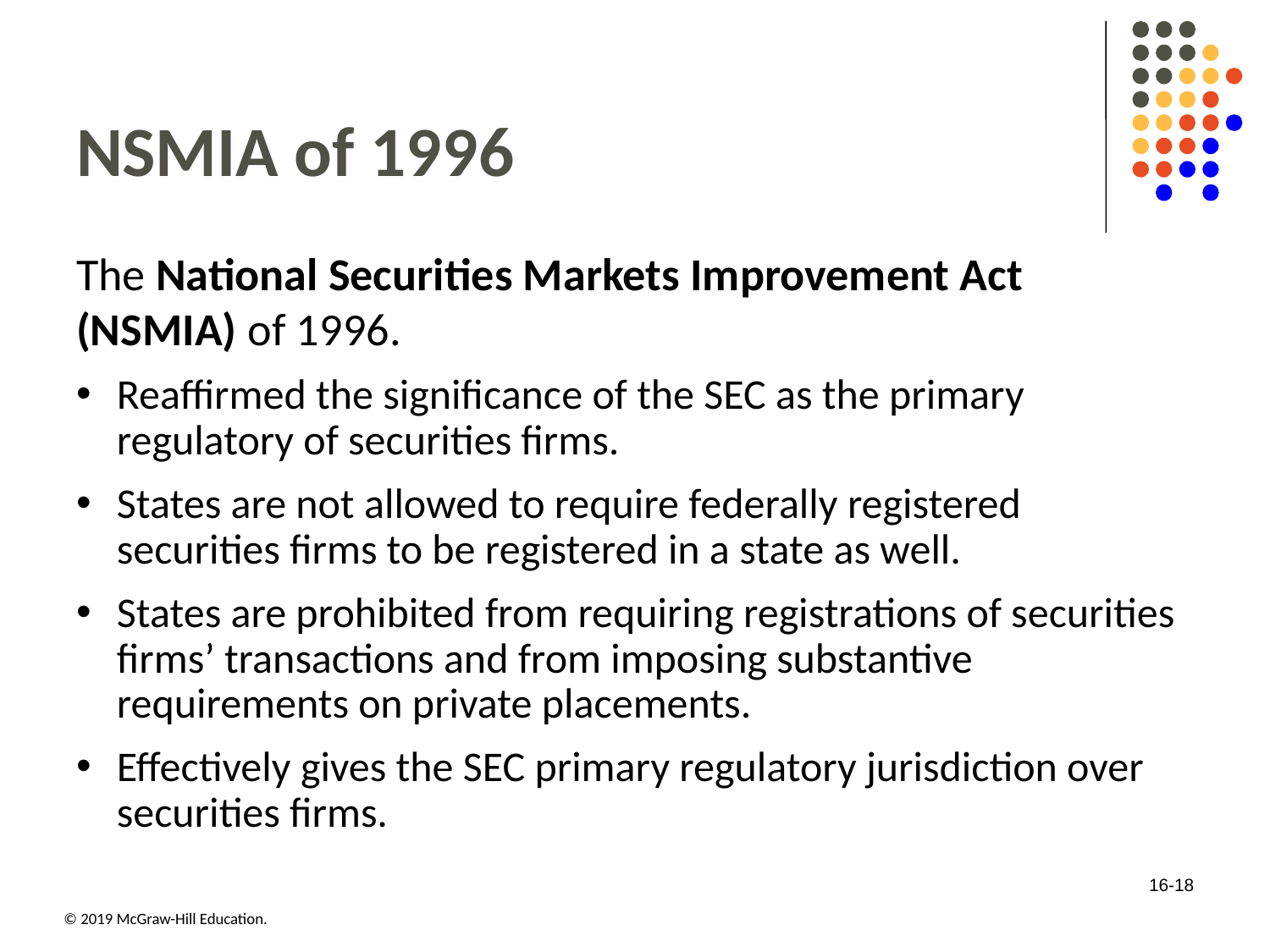

# NSMIA of 19 96
The National Securities Markets Improvement Act (NSMIA) of 19 96.
Reaffirmed the significance of the SEC as the primary regulatory of securities firms.
States are not allowed to require federally registered securities firms to be registered in a state as well.
States are prohibited from requiring registrations of securities firms’ transactions and from imposing substantive requirements on private placements.
Effectively gives the SEC primary regulatory jurisdiction over securities firms.
16-18